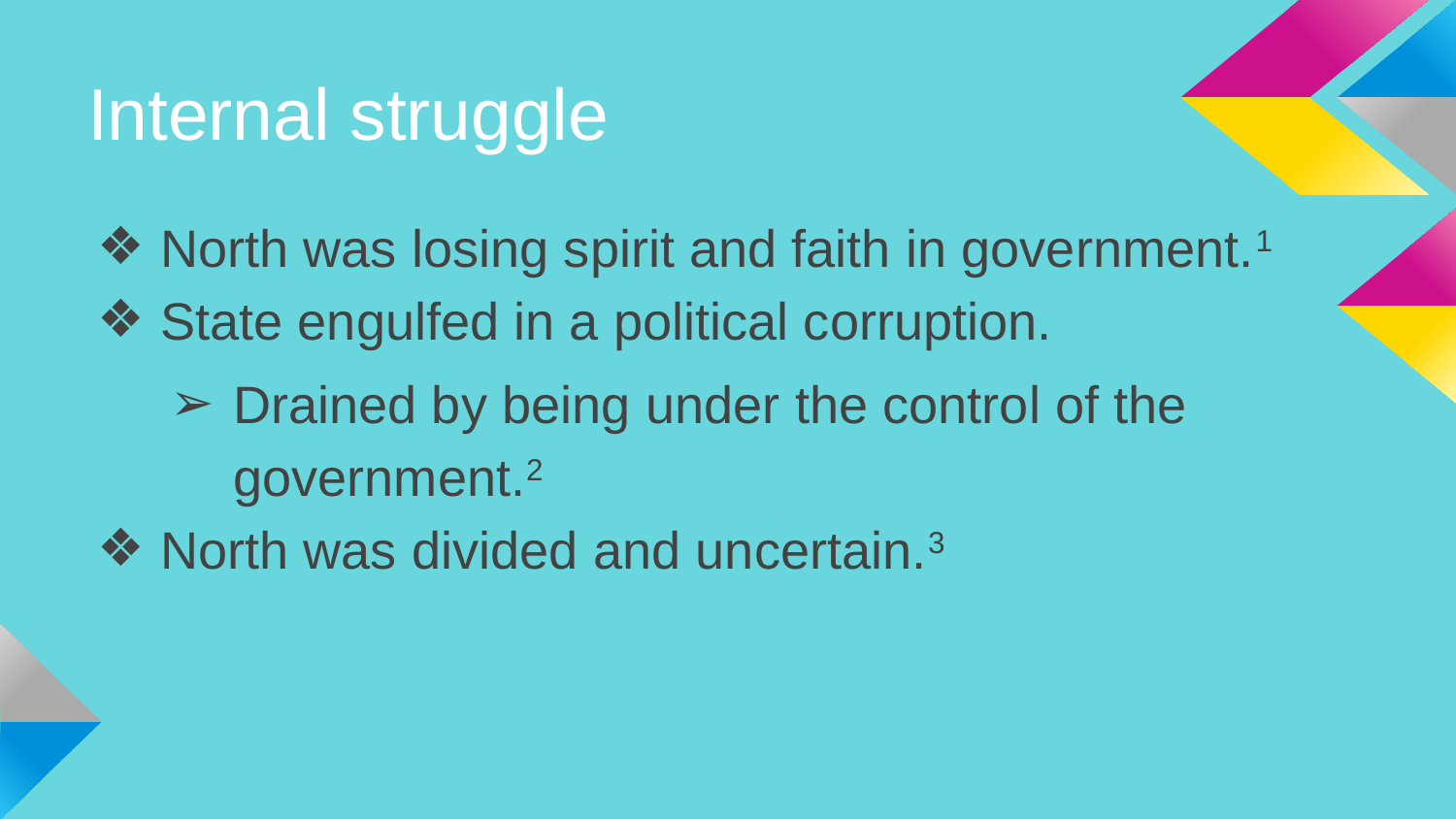

# Internal struggle
North was losing spirit and faith in government.1
State engulfed in a political corruption.
Drained by being under the control of the government.2
North was divided and uncertain.3